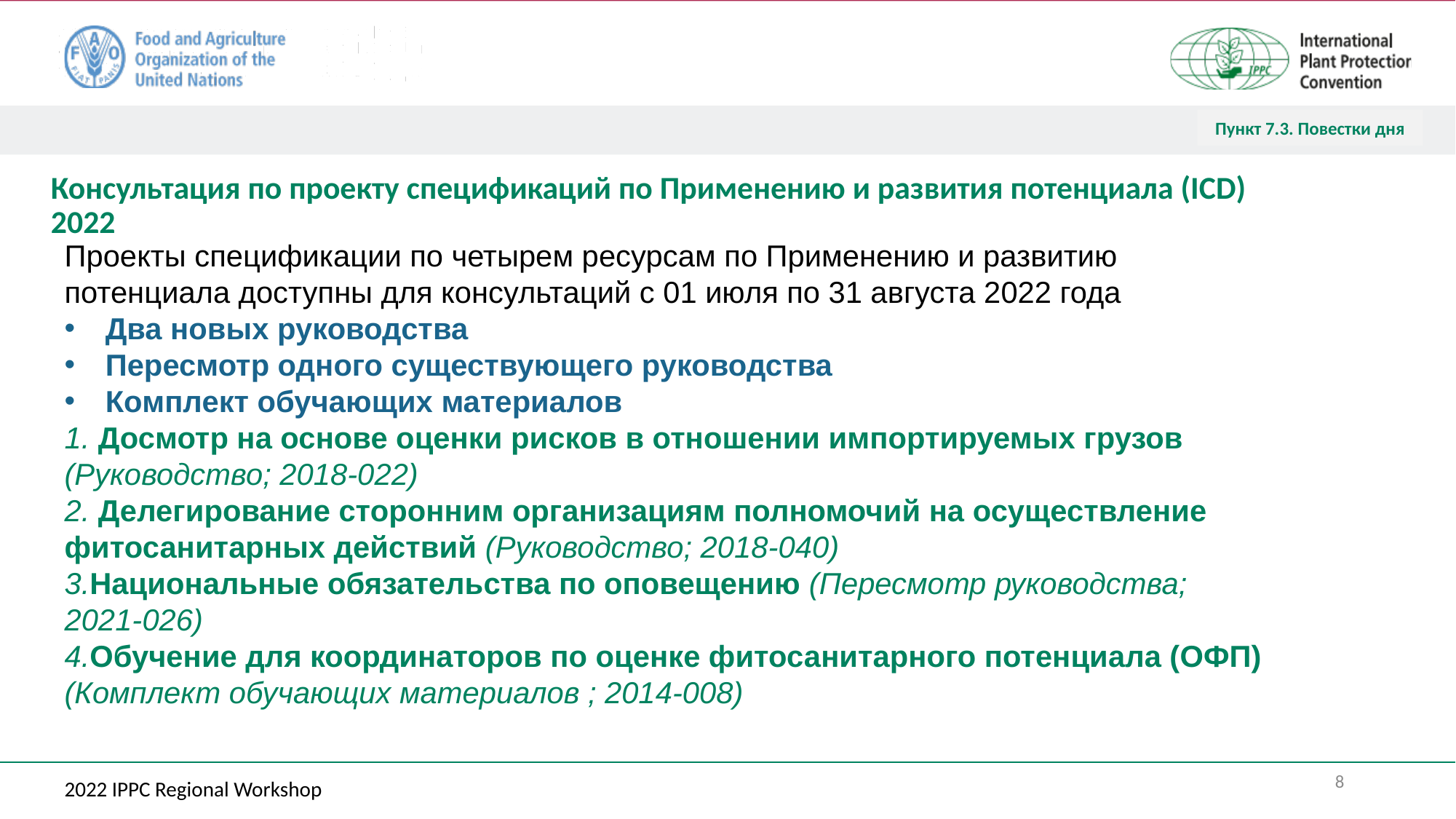

Пункт 7.3. Повестки дня
# Консультация по проекту спецификаций по Применению и развития потенциала (ICD) 2022
Проекты спецификации по четырем ресурсам по Применению и развитию потенциала доступны для консультаций с 01 июля по 31 августа 2022 года
Два новых руководства
Пересмотр одного существующего руководства
Комплект обучающих материалов
1. Досмотр на основе оценки рисков в отношении импортируемых грузов (Руководство; 2018-022)
2. Делегирование сторонним организациям полномочий на осуществление фитосанитарных действий (Руководство; 2018-040)
3.Национальные обязательства по оповещению (Пересмотр руководства; 2021-026)
4.Обучение для координаторов по оценке фитосанитарного потенциала (ОФП) (Комплект обучающих материалов ; 2014-008)

8